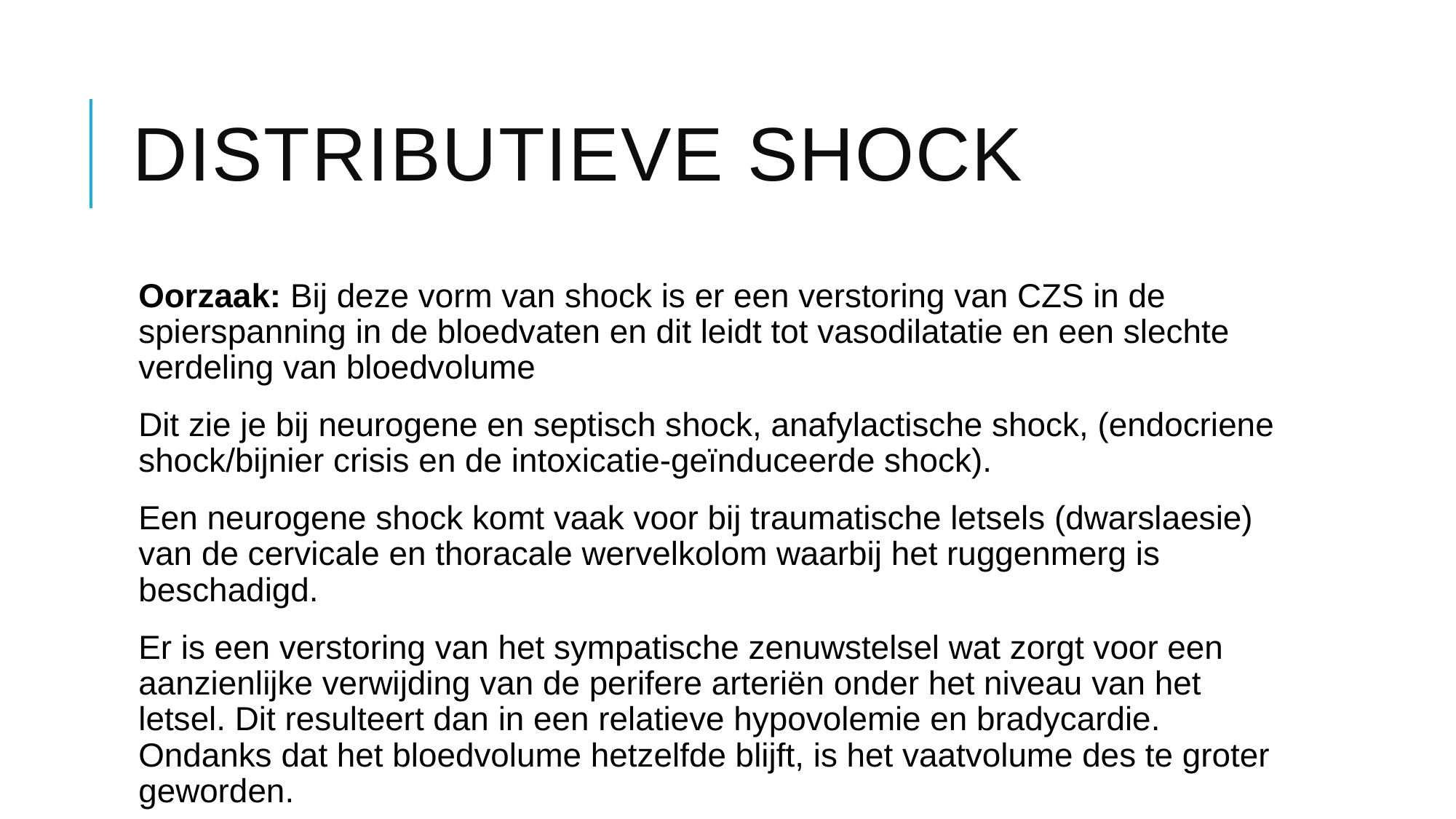

# Distributieve shock
Oorzaak: Bij deze vorm van shock is er een verstoring van CZS in de spierspanning in de bloedvaten en dit leidt tot vasodilatatie en een slechte verdeling van bloedvolume
Dit zie je bij neurogene en septisch shock, anafylactische shock, (endocriene shock/bijnier crisis en de intoxicatie-geïnduceerde shock).
Een neurogene shock komt vaak voor bij traumatische letsels (dwarslaesie) van de cervicale en thoracale wervelkolom waarbij het ruggenmerg is beschadigd.
Er is een verstoring van het sympatische zenuwstelsel wat zorgt voor een aanzienlijke verwijding van de perifere arteriën onder het niveau van het letsel. Dit resulteert dan in een relatieve hypovolemie en bradycardie. Ondanks dat het bloedvolume hetzelfde blijft, is het vaatvolume des te groter geworden.